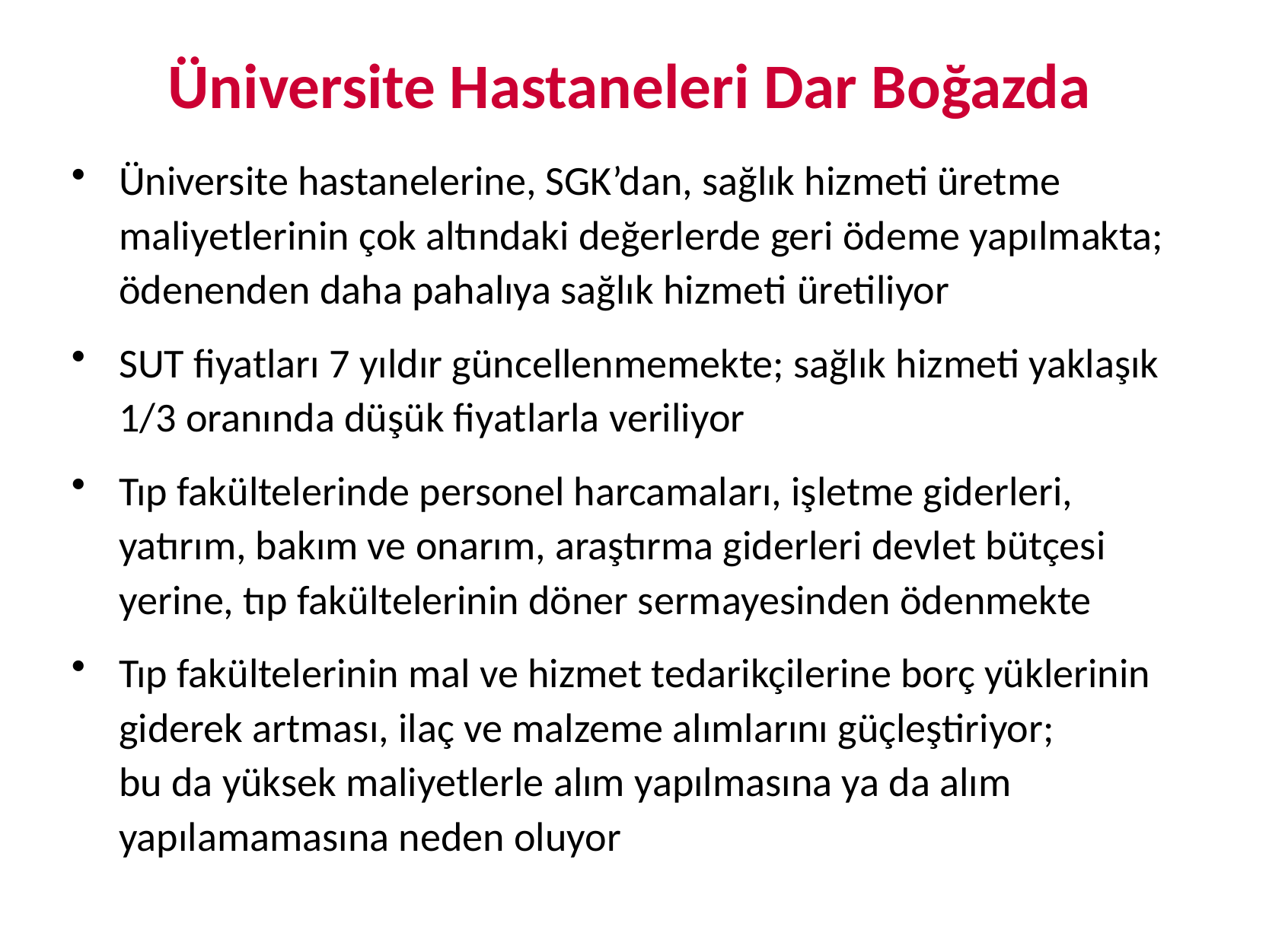

# Üniversite Hastaneleri Dar Boğazda
Üniversite hastanelerine, SGK’dan, sağlık hizmeti üretme maliyetlerinin çok altındaki değerlerde geri ödeme yapılmakta; ödenenden daha pahalıya sağlık hizmeti üretiliyor
SUT fiyatları 7 yıldır güncellenmemekte; sağlık hizmeti yaklaşık 1/3 oranında düşük fiyatlarla veriliyor
Tıp fakültelerinde personel harcamaları, işletme giderleri, yatırım, bakım ve onarım, araştırma giderleri devlet bütçesi yerine, tıp fakültelerinin döner sermayesinden ödenmekte
Tıp fakültelerinin mal ve hizmet tedarikçilerine borç yüklerinin giderek artması, ilaç ve malzeme alımlarını güçleştiriyor;              bu da yüksek maliyetlerle alım yapılmasına ya da alım yapılamamasına neden oluyor